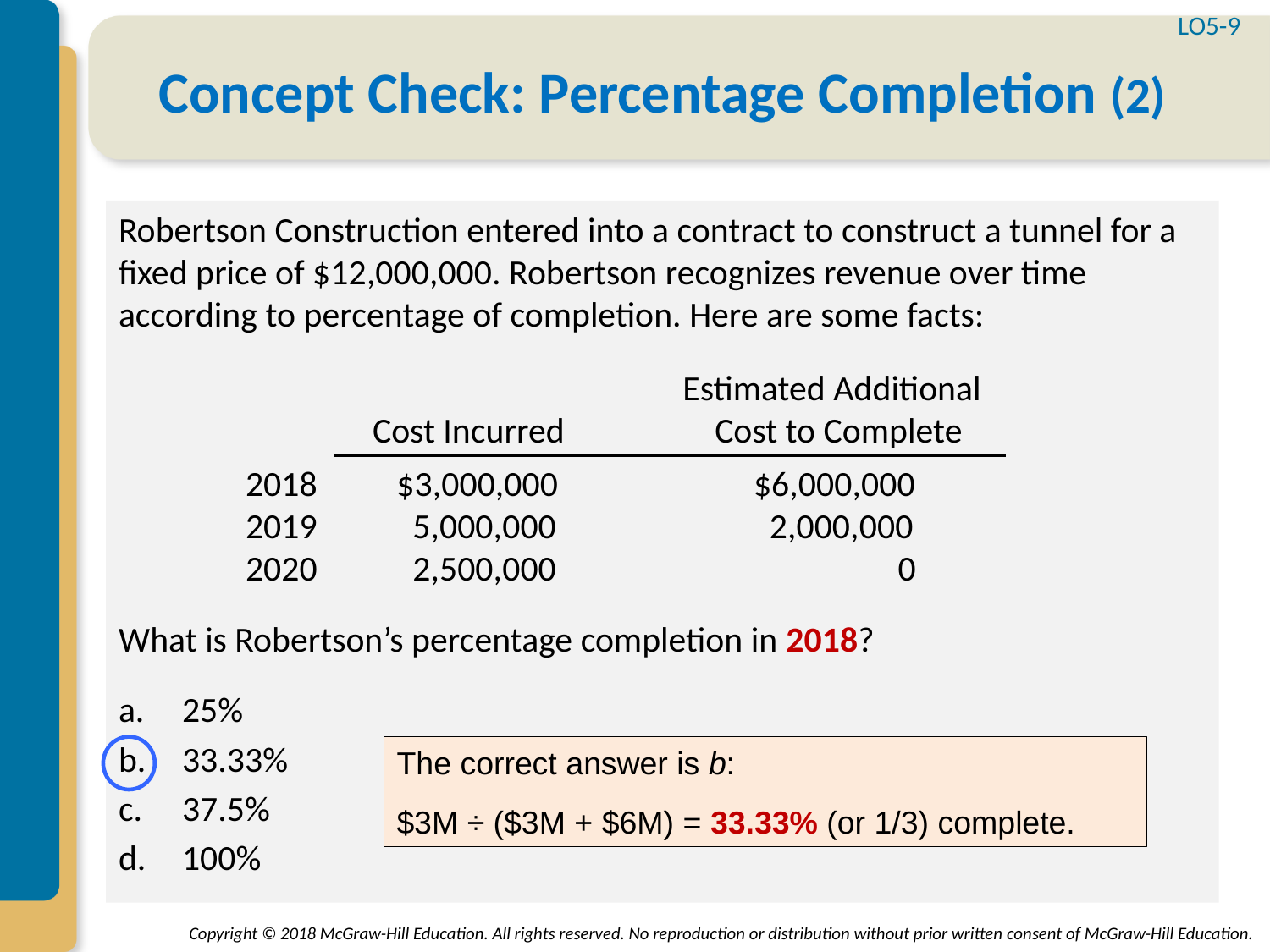

LO5-9
# Concept Check: Percentage Completion (2)
Robertson Construction entered into a contract to construct a tunnel for a fixed price of $12,000,000. Robertson recognizes revenue over time according to percentage of completion. Here are some facts:
			       Estimated Additional
	Cost Incurred 	           Cost to Complete
2018	   $3,000,000		$6,000,000
2019	     5,000,000	    	  2,000,000
2020	     2,500,000	   	                  0
What is Robertson’s percentage completion in 2018?
25%
33.33%
37.5%
100%

The correct answer is b:
$3M ÷ ($3M + $6M) = 33.33% (or 1/3) complete.